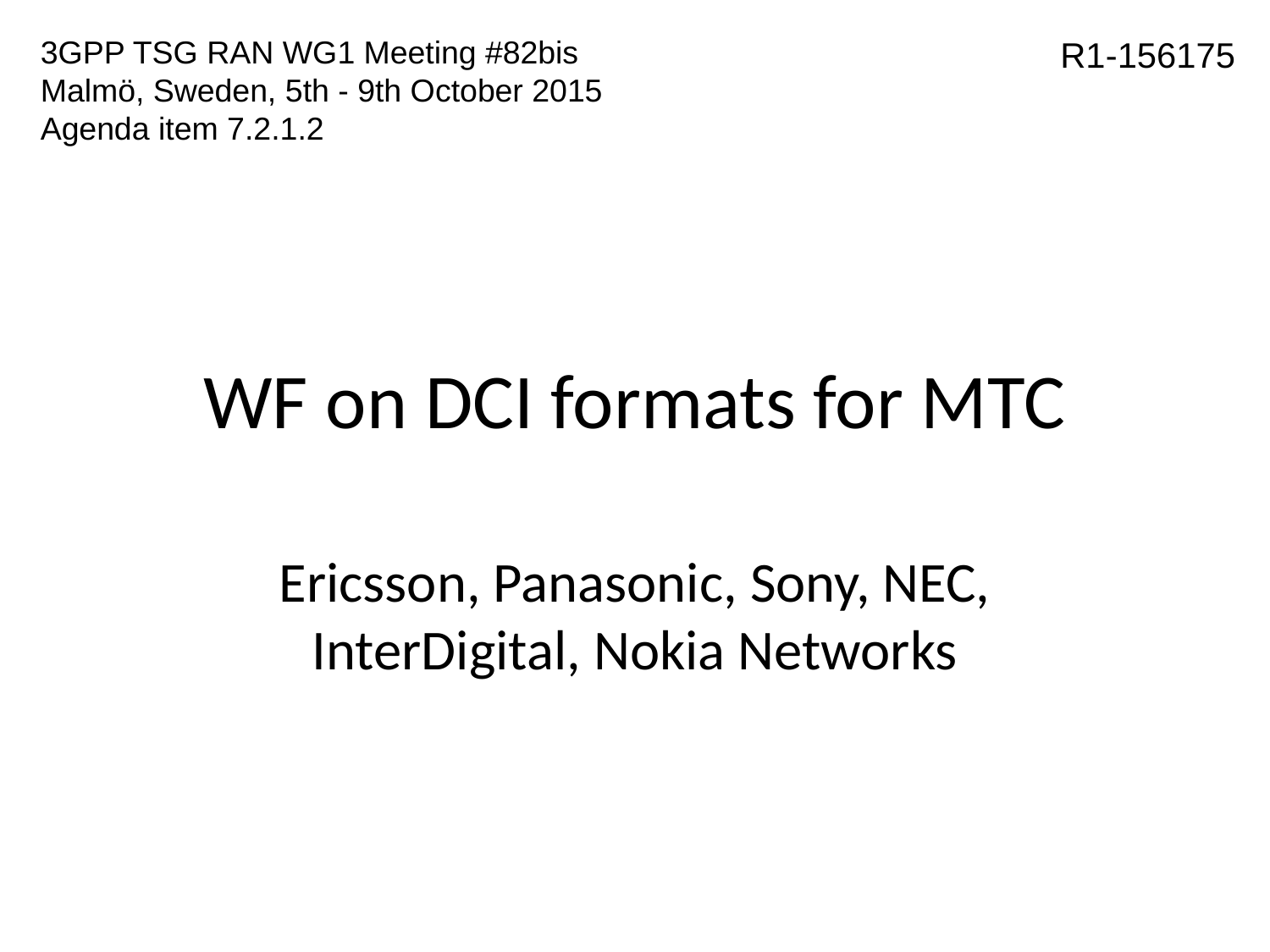

3GPP TSG RAN WG1 Meeting #82bis
Malmö, Sweden, 5th - 9th October 2015
Agenda item 7.2.1.2
R1-156175
# WF on DCI formats for MTC
Ericsson, Panasonic, Sony, NEC, InterDigital, Nokia Networks